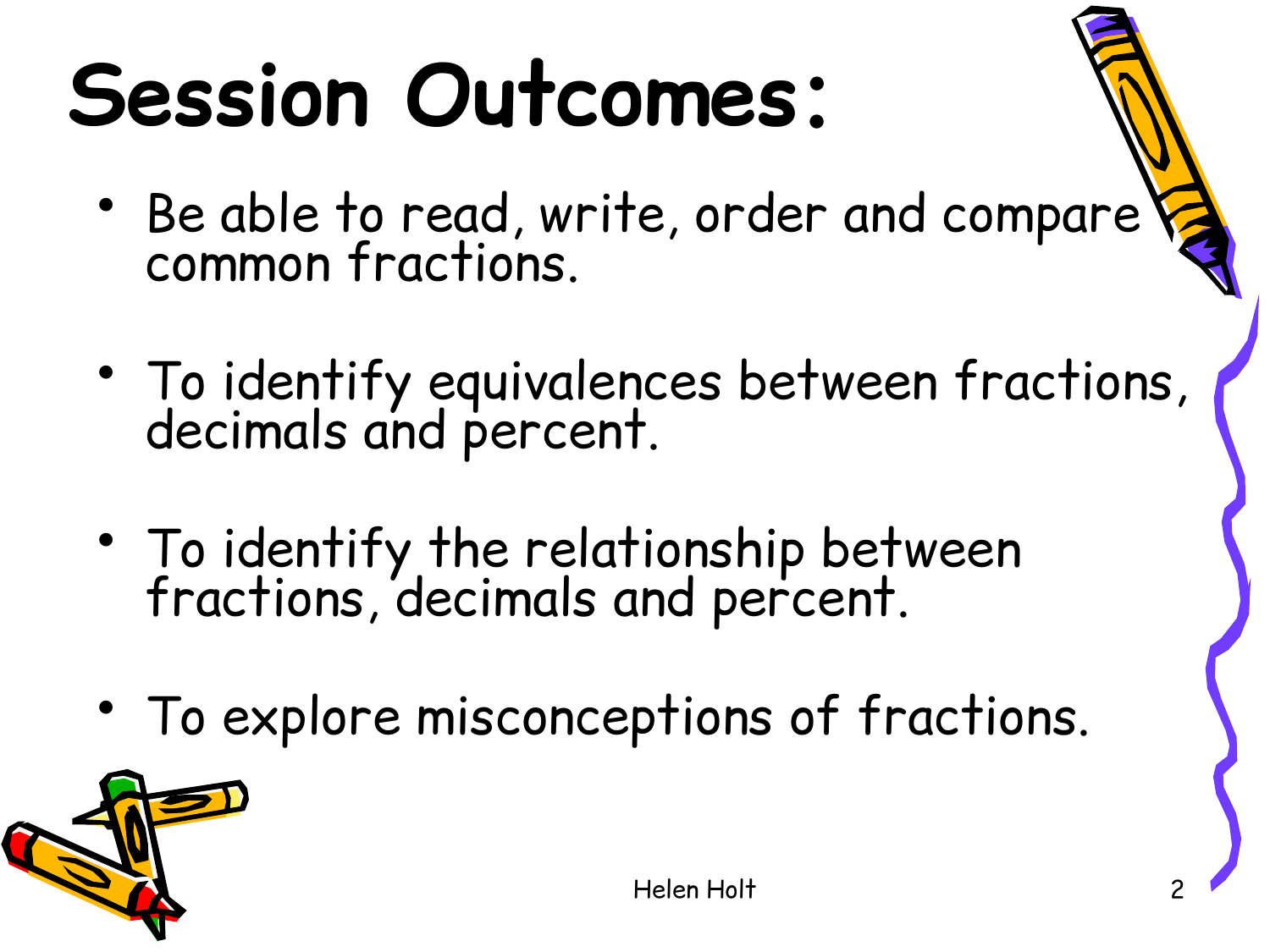

# Session Outcomes:
Be able to read, write, order and compare common fractions.

To identify equivalences between fractions, decimals and percent.

To identify the relationship between fractions, decimals and percent.

To explore misconceptions of fractions.

Helen Holt
2